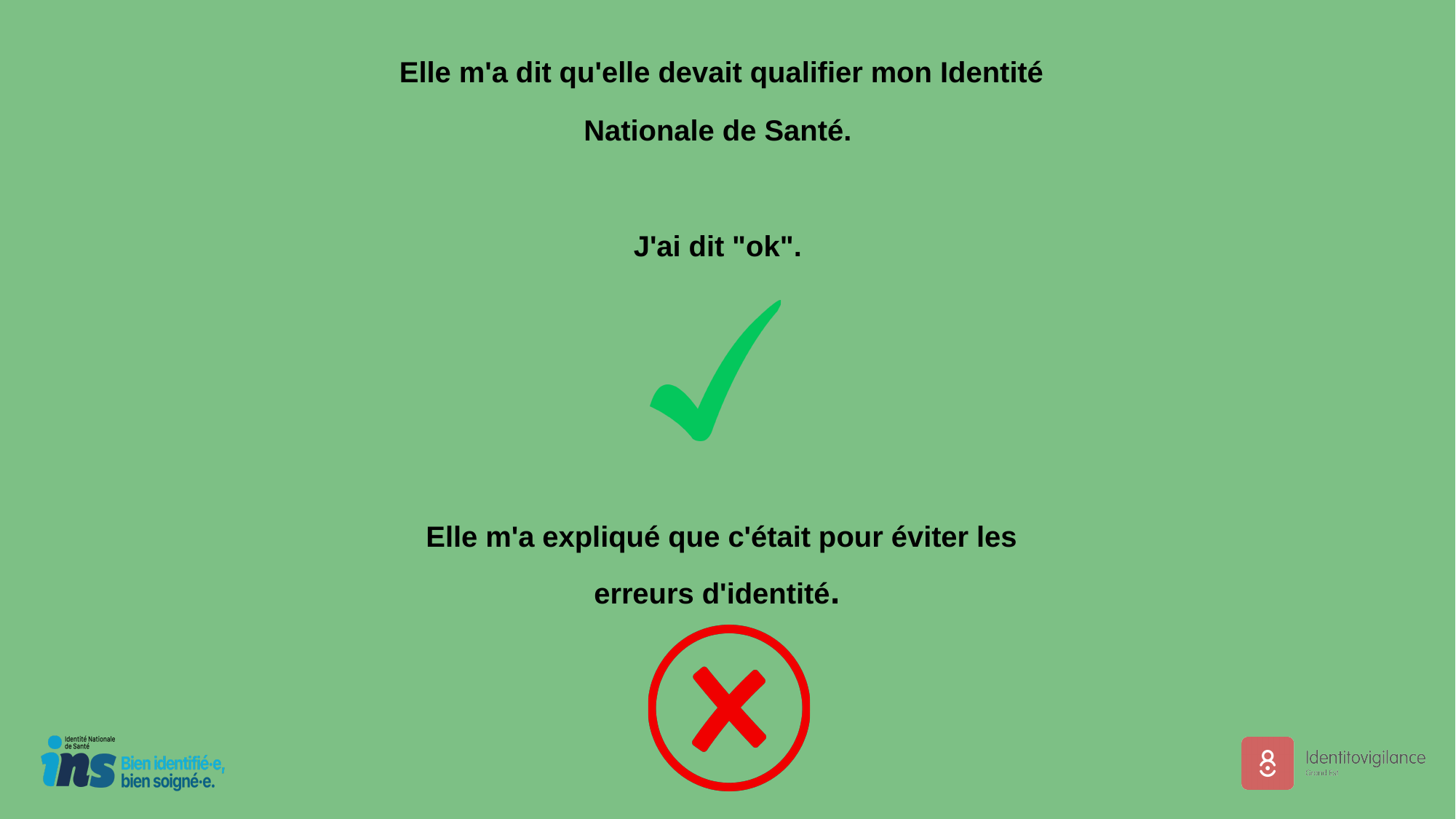

Elle m'a dit qu'elle devait qualifier mon Identité Nationale de Santé.

J'ai dit "ok".

Elle m'a expliqué que c'était pour éviter les erreurs d'identité.